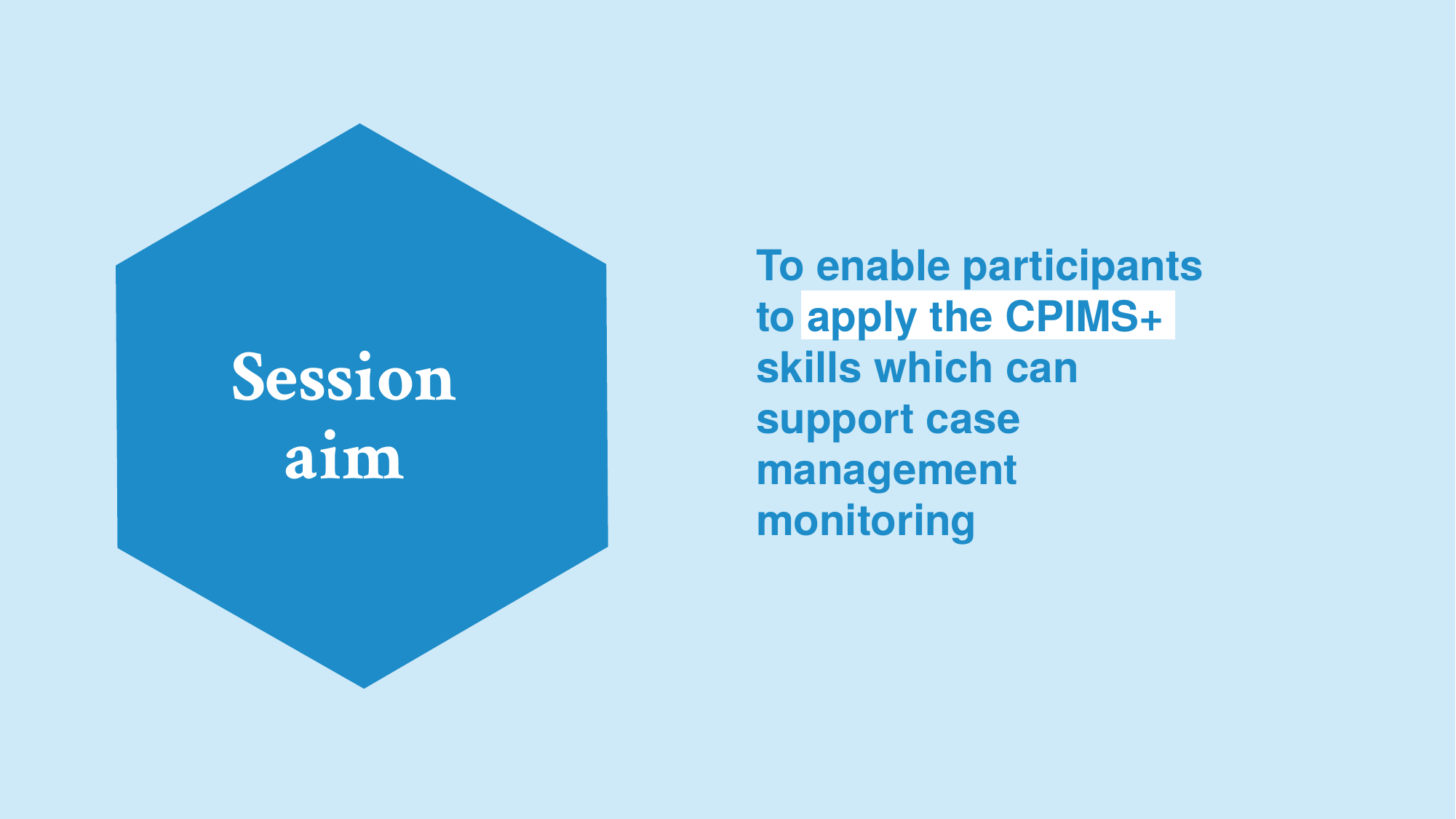

To enable participants to apply the CPIMS+ skills which can support case management monitoring

# Session aim